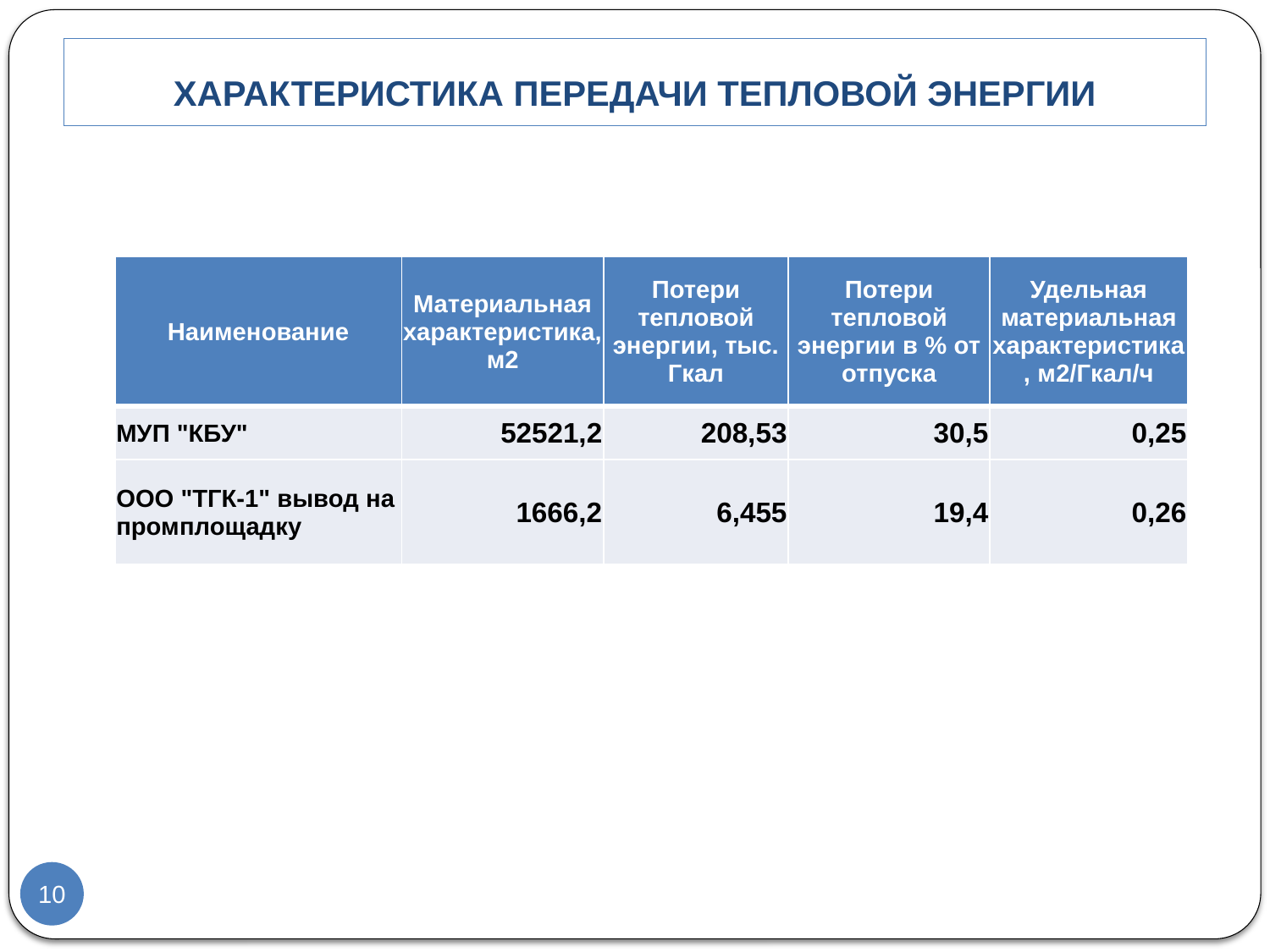

# Характеристика передачи тепловой энергии

| Наименование | Материальная характеристика, м2 | Потери тепловой энергии, тыс. Гкал | Потери тепловой энергии в % от отпуска | Удельная материальная характеристика, м2/Гкал/ч |
| --- | --- | --- | --- | --- |
| МУП "КБУ" | 52521,2 | 208,53 | 30,5 | 0,25 |
| ООО "ТГК-1" вывод на промплощадку | 1666,2 | 6,455 | 19,4 | 0,26 |
10